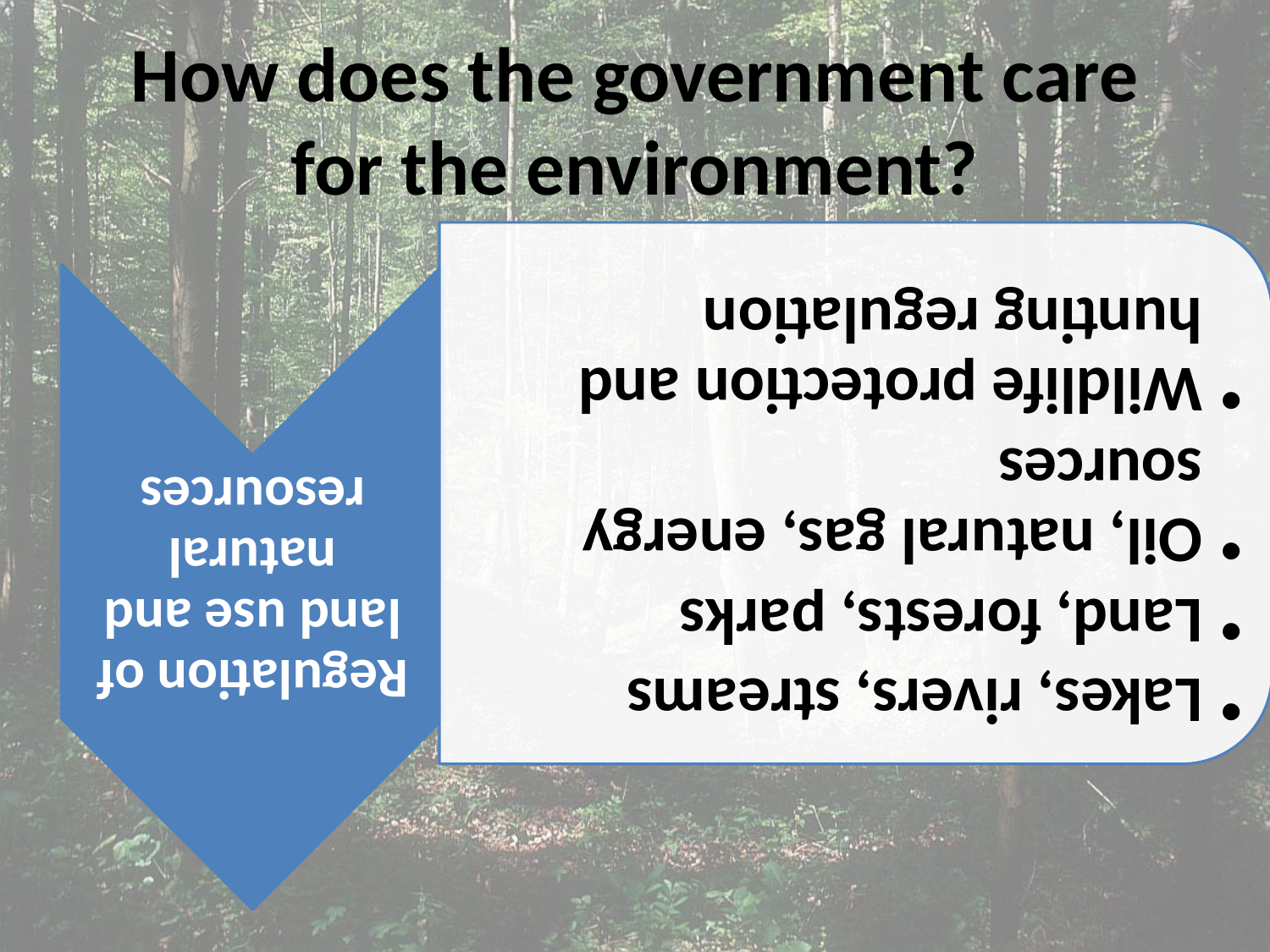

# How does the government care for the environment?
Regulation of land use and natural resources
Lakes, rivers, streams
Land, forests, parks
Oil, natural gas, energy sources
Wildlife protection and hunting regulation